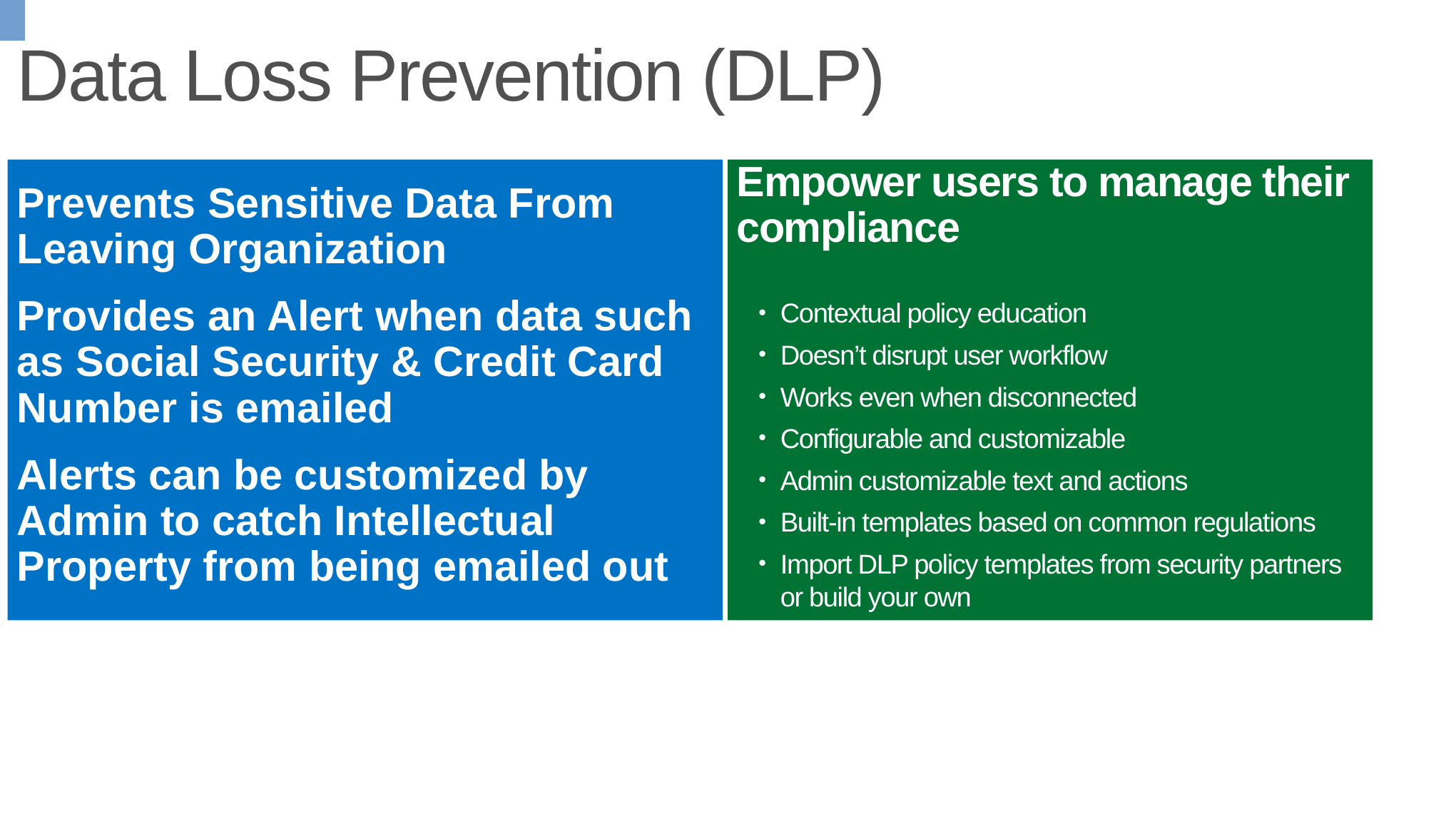

Data Loss Prevention (DLP)

Prevents Sensitive Data From Leaving Organization
Provides an Alert when data such as Social Security & Credit Card Number is emailed
Alerts can be customized by Admin to catch Intellectual Property from being emailed out
Empower users to manage their compliance

Contextual policy education
Doesn’t disrupt user workflow
Works even when disconnected
Configurable and customizable
Admin customizable text and actions
Built-in templates based on common regulations
Import DLP policy templates from security partners or build your own

| 2012 |  | 2013 |  |  |  |
| --- | --- | --- | --- | --- | --- |
| Q3 | Q4 | Q1 | Q2 | Q3 | Q4 |
| 99.98 | 99.97 | 99.94 | 99.97 | 99.96 | 99.98 |